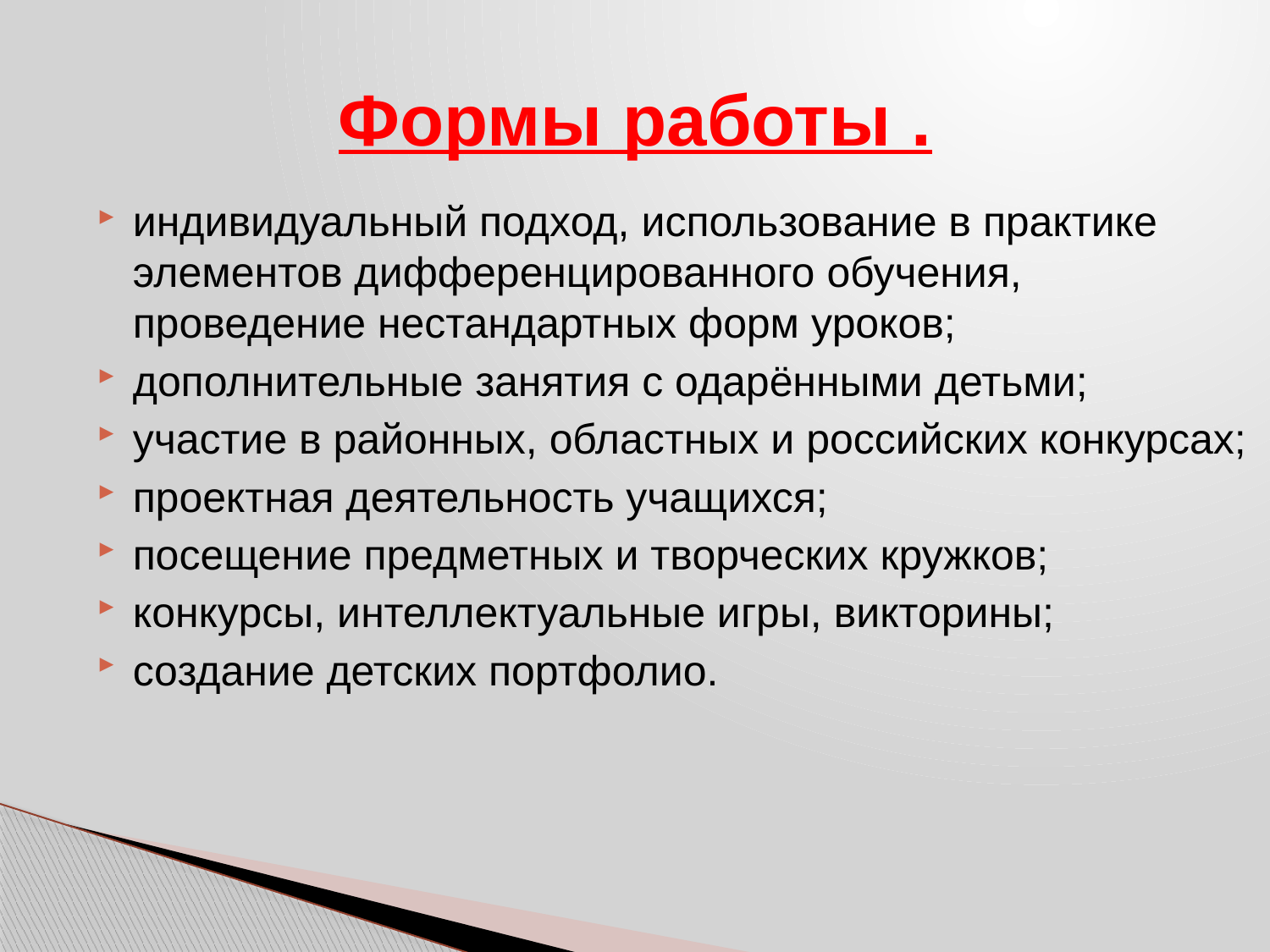

# Формы работы .
индивидуальный подход, использование в практике элементов дифференцированного обучения, проведение нестандартных форм уроков;
дополнительные занятия с одарёнными детьми;
участие в районных, областных и российских конкурсах;
проектная деятельность учащихся;
посещение предметных и творческих кружков;
конкурсы, интеллектуальные игры, викторины;
создание детских портфолио.